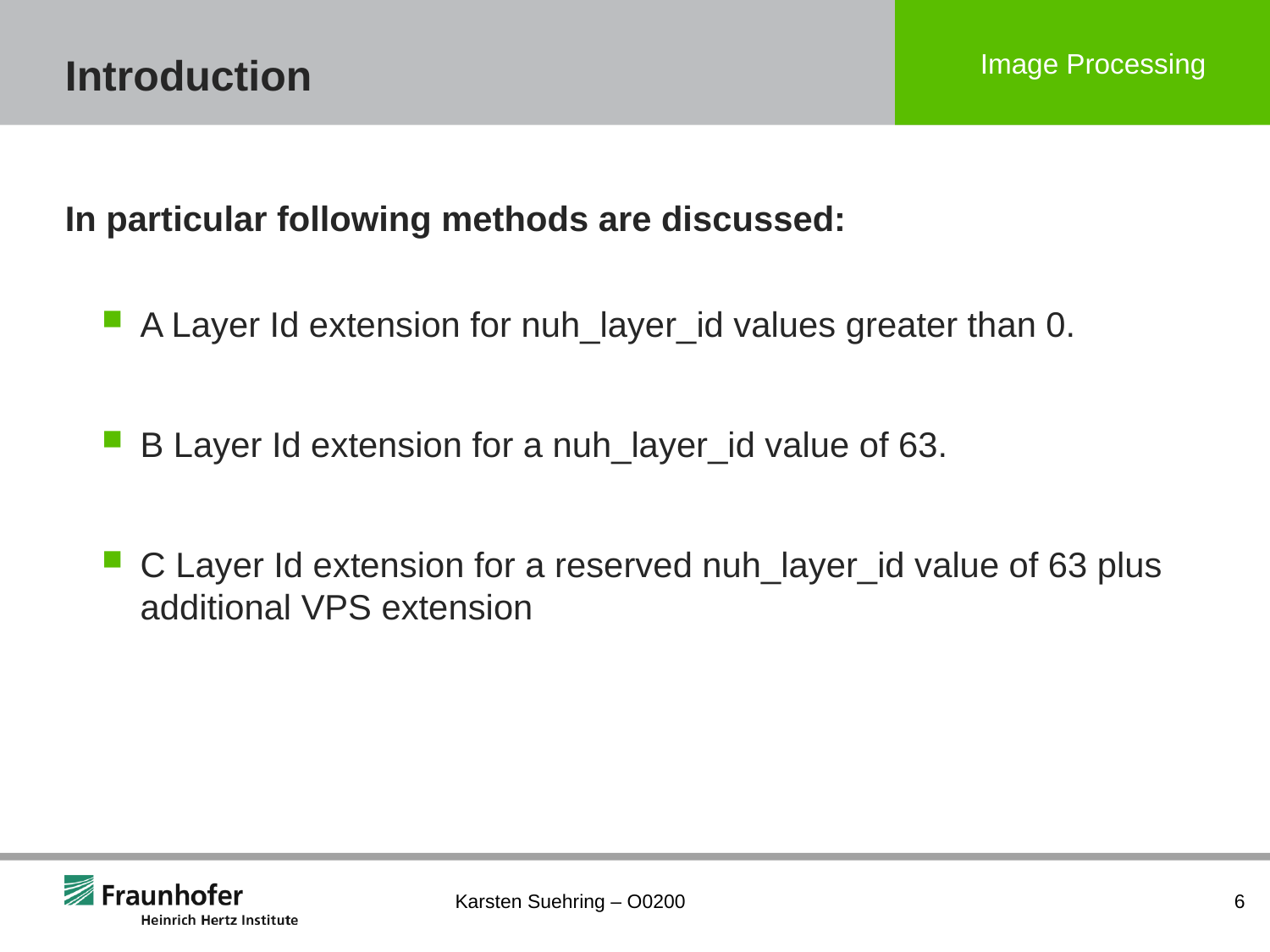

# Introduction
In particular following methods are discussed:

A Layer Id extension for nuh_layer_id values greater than 0.

B Layer Id extension for a nuh_layer_id value of 63.

C Layer Id extension for a reserved nuh_layer_id value of 63 plus additional VPS extension
Karsten Suehring – O0200
6